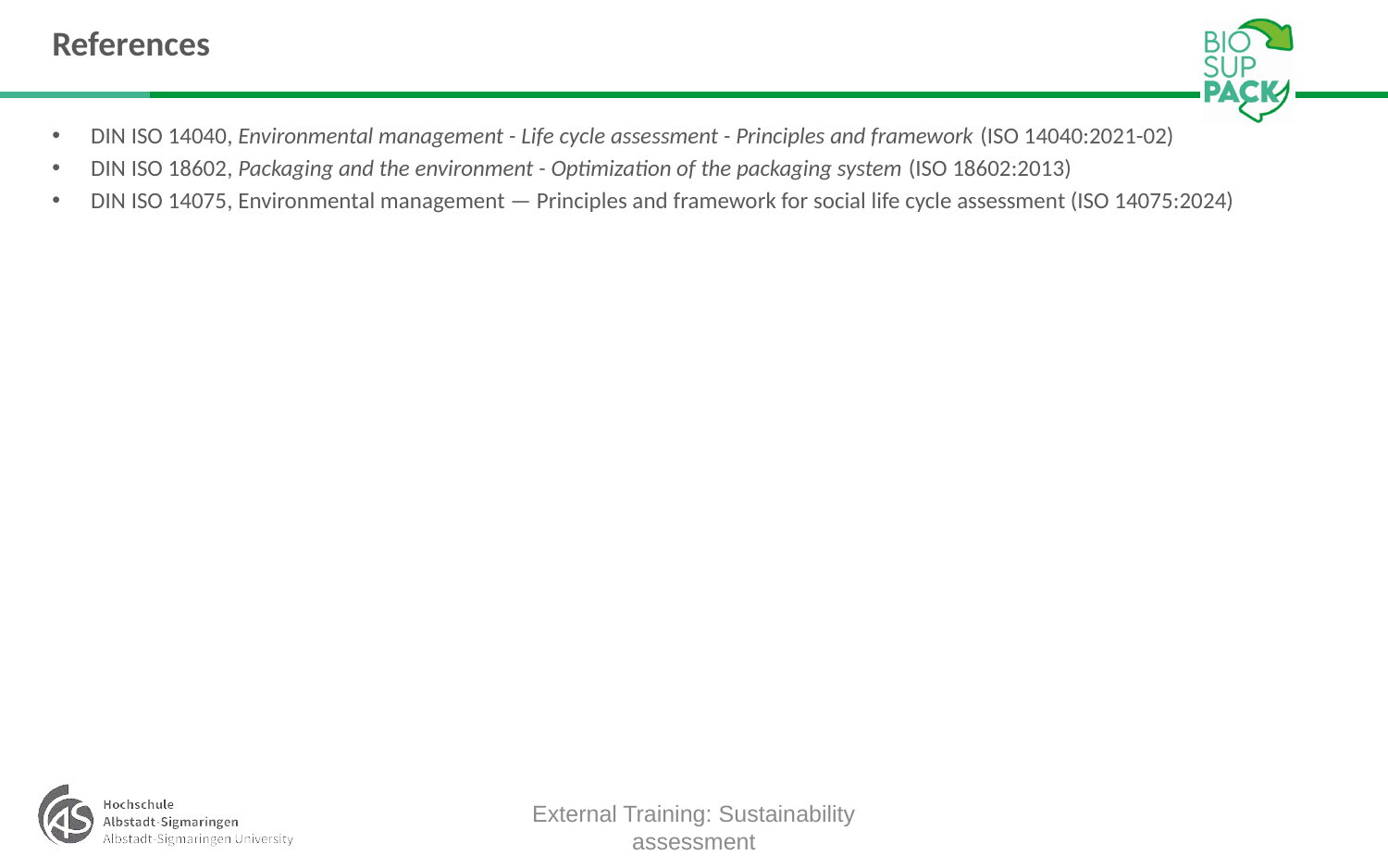

# References
DIN ISO 14040, Environmental management - Life cycle assessment - Principles and framework (ISO 14040:2021-02)
DIN ISO 18602, Packaging and the environment - Optimization of the packaging system (ISO 18602:2013)
DIN ISO 14075, Environmental management — Principles and framework for social life cycle assessment (ISO 14075:2024)

External Training: Sustainability assessment